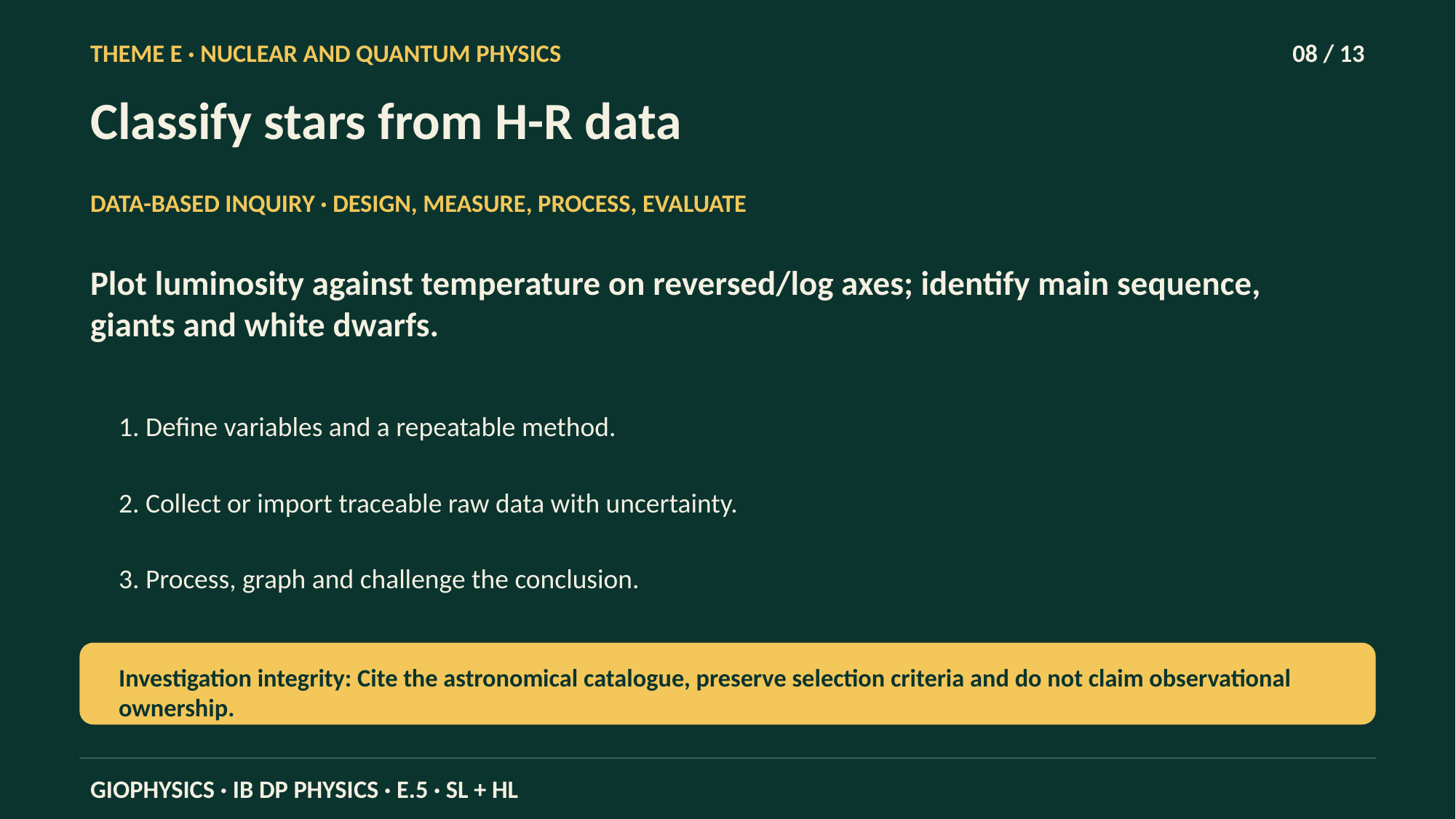

THEME E · NUCLEAR AND QUANTUM PHYSICS
08 / 13
Classify stars from H-R data
DATA-BASED INQUIRY · DESIGN, MEASURE, PROCESS, EVALUATE
Plot luminosity against temperature on reversed/log axes; identify main sequence, giants and white dwarfs.
1. Define variables and a repeatable method.
2. Collect or import traceable raw data with uncertainty.
3. Process, graph and challenge the conclusion.

Investigation integrity: Cite the astronomical catalogue, preserve selection criteria and do not claim observational ownership.

GIOPHYSICS · IB DP PHYSICS · E.5 · SL + HL